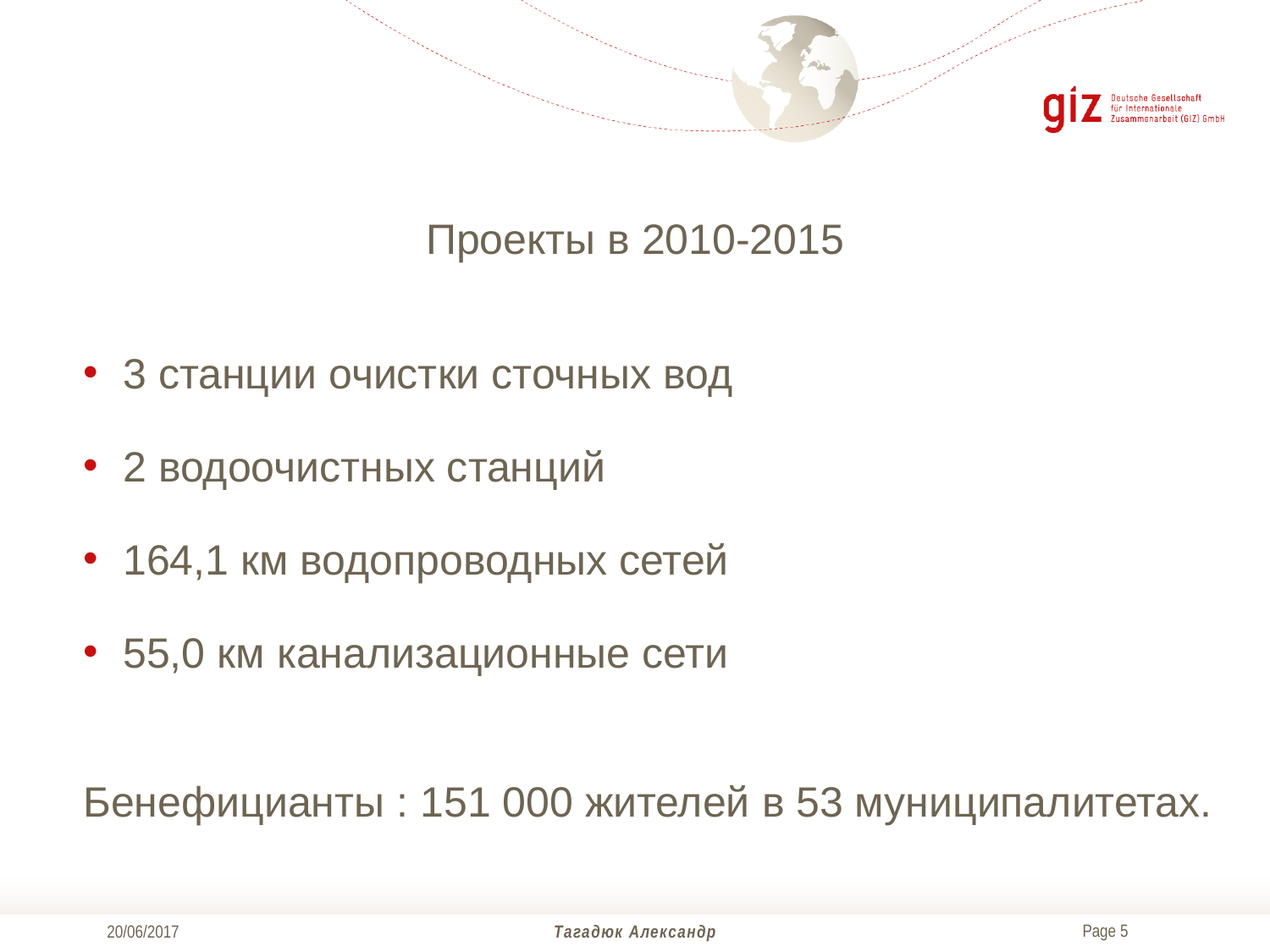

# Проекты в 2010-2015
3 станции очистки сточных вод
2 водоочистных станций
164,1 км водопроводных сетей
55,0 км канализационные сети

Бенефицианты : 151 000 жителей в 53 муниципалитетах.

20/06/2017
Тагадюк Александр